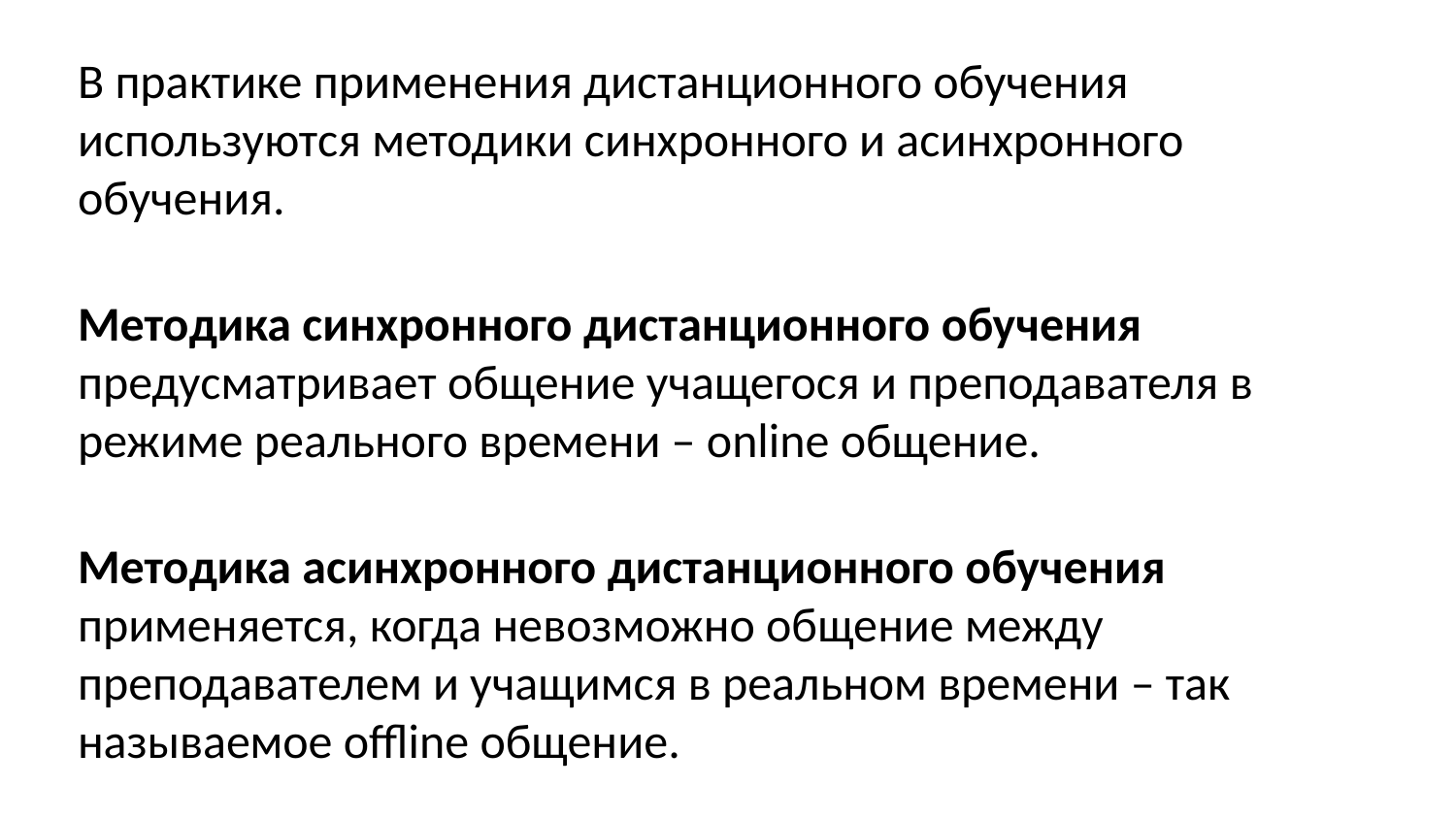

В практике применения дистанционного обучения используются методики синхронного и асинхронного обучения.
Методика синхронного дистанционного обучения предусматривает общение учащегося и преподавателя в режиме реального времени – online общение.
Методика асинхронного дистанционного обучения применяется, когда невозможно общение между преподавателем и учащимся в реальном времени – так называемое offline общение.